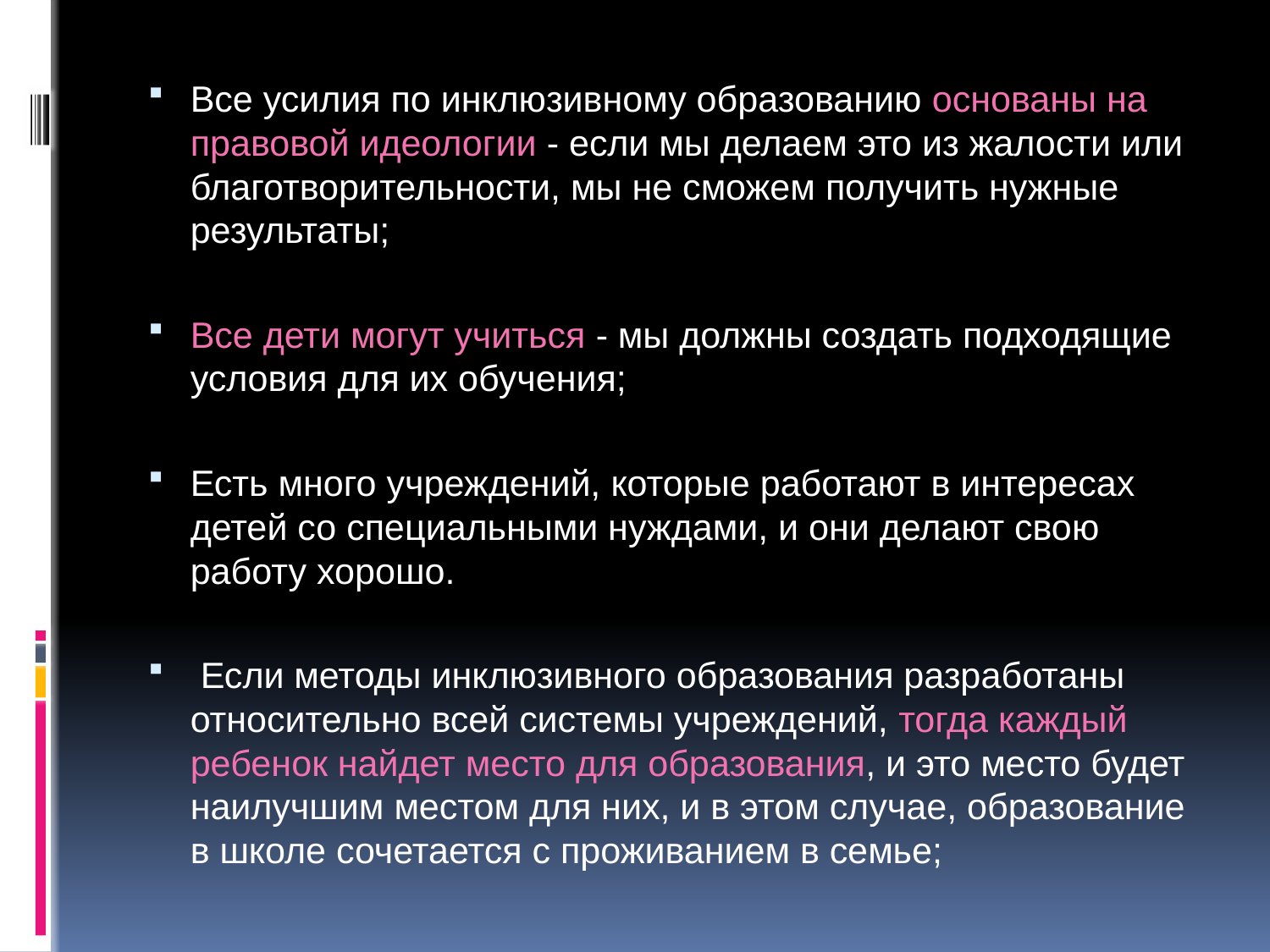

Все усилия по инклюзивному образованию основаны на правовой идеологии - если мы делаем это из жалости или благотворительности, мы не сможем получить нужные результаты;

Все дети могут учиться - мы должны создать подходящие условия для их обучения;

Есть много учреждений, которые работают в интересах детей со специальными нуждами, и они делают свою работу хорошо.

 Если методы инклюзивного образования разработаны относительно всей системы учреждений, тогда каждый ребенок найдет место для образования, и это место будет наилучшим местом для них, и в этом случае, образование в школе сочетается с проживанием в семье;